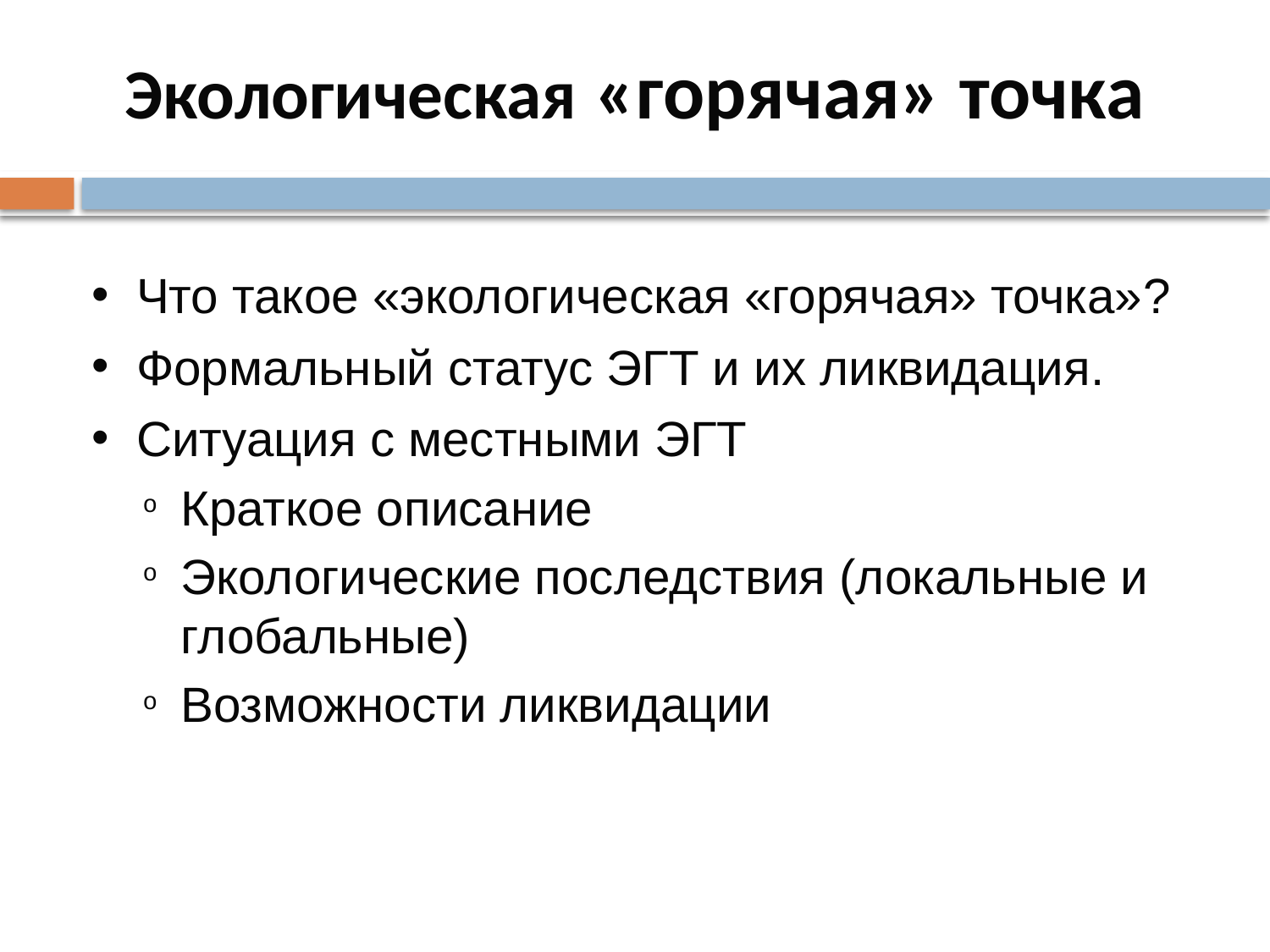

# Экологическая «горячая» точка
Что такое «экологическая «горячая» точка»?
Формальный статус ЭГТ и их ликвидация.
Ситуация с местными ЭГТ
Краткое описание
Экологические последствия (локальные и глобальные)
Возможности ликвидации